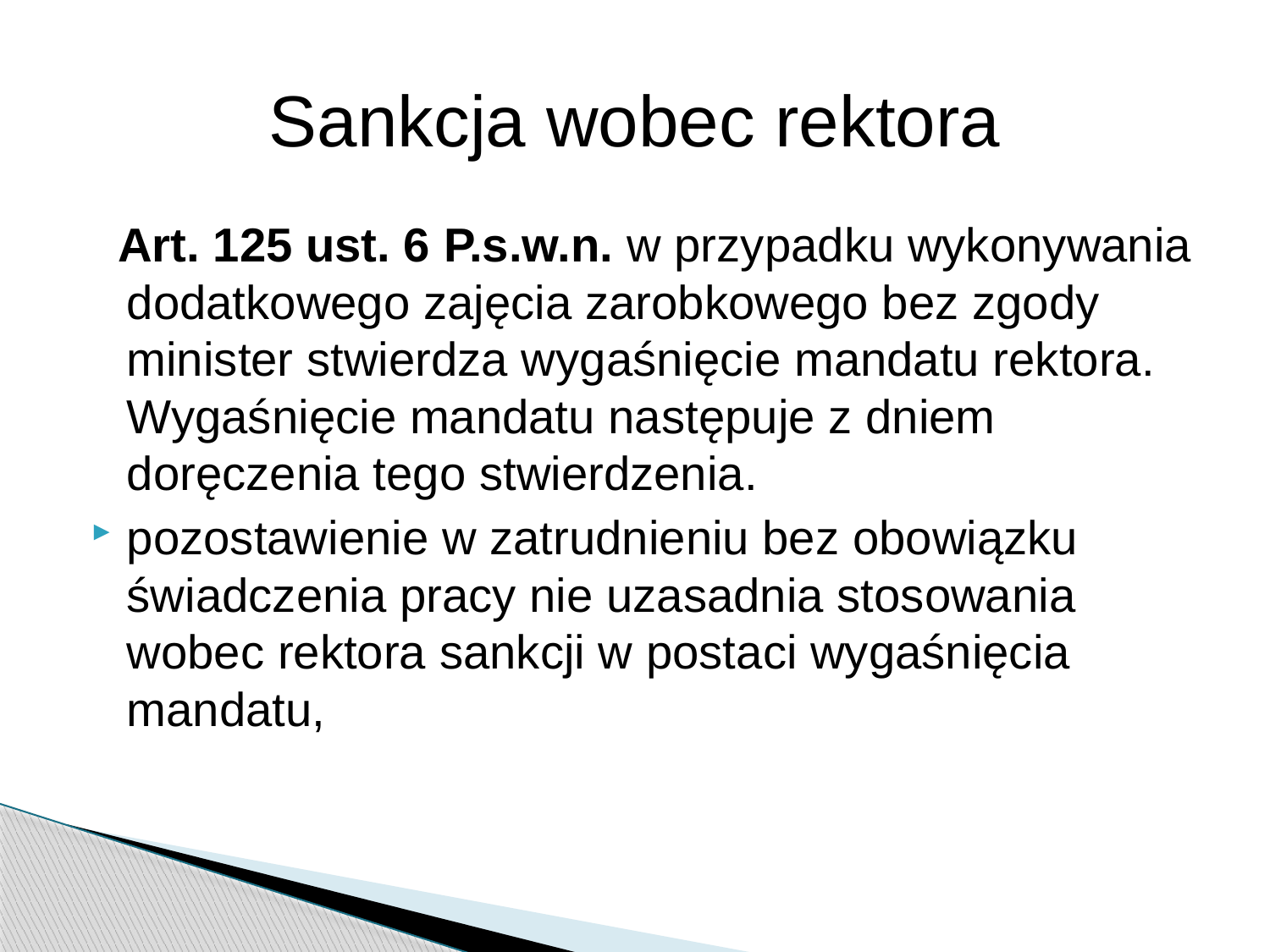

# Sankcja wobec rektora
  Art. 125 ust. 6 P.s.w.n. w przypadku wykonywania dodatkowego zajęcia zarobkowego bez zgody minister stwierdza wygaśnięcie mandatu rektora. Wygaśnięcie mandatu następuje z dniem doręczenia tego stwierdzenia.
pozostawienie w zatrudnieniu bez obowiązku świadczenia pracy nie uzasadnia stosowania wobec rektora sankcji w postaci wygaśnięcia mandatu,